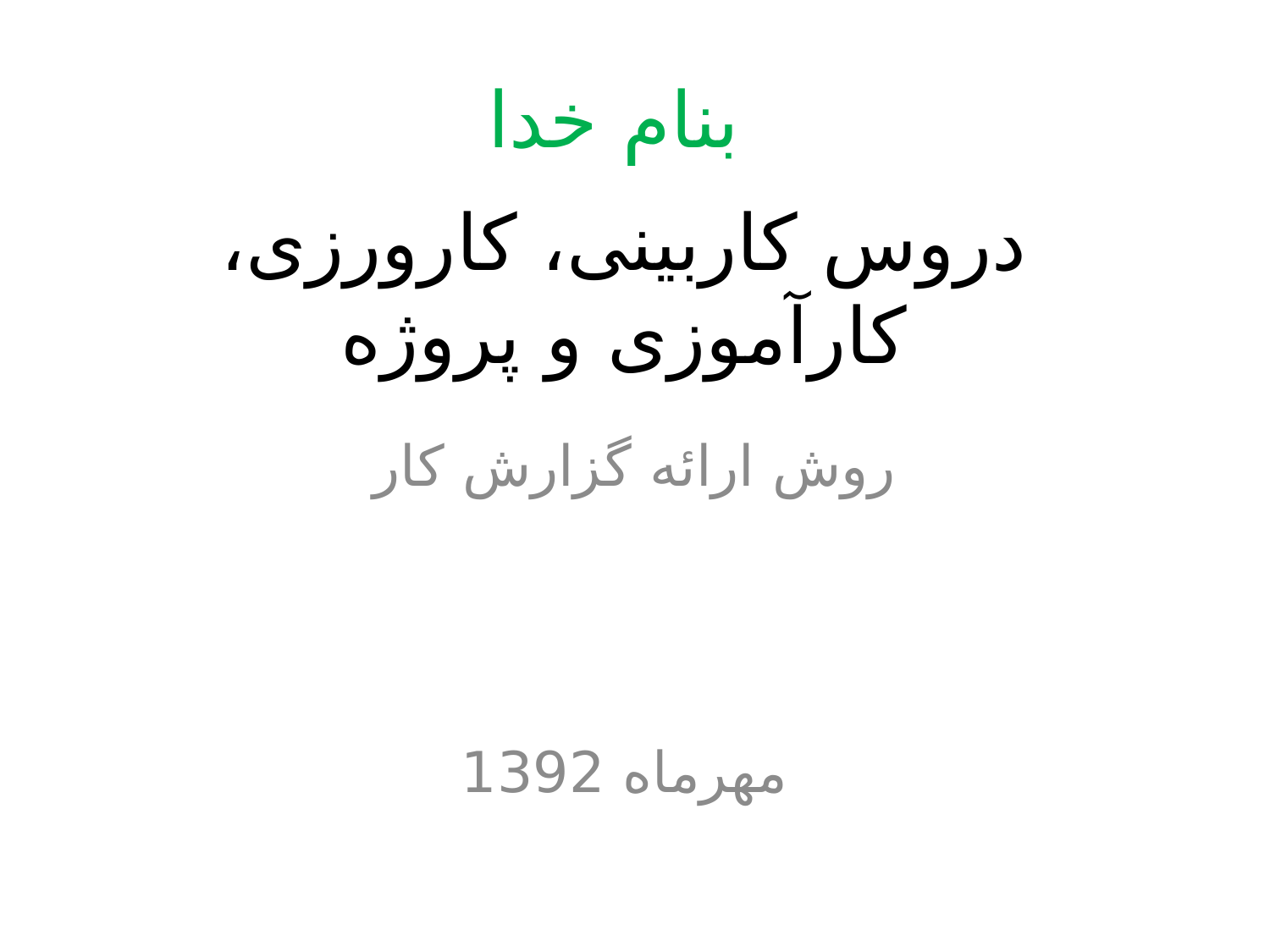

بنام خدا
# دروس کاربینی، کارورزی، کارآموزی و پروژه
روش ارائه گزارش کار
مهرماه 1392